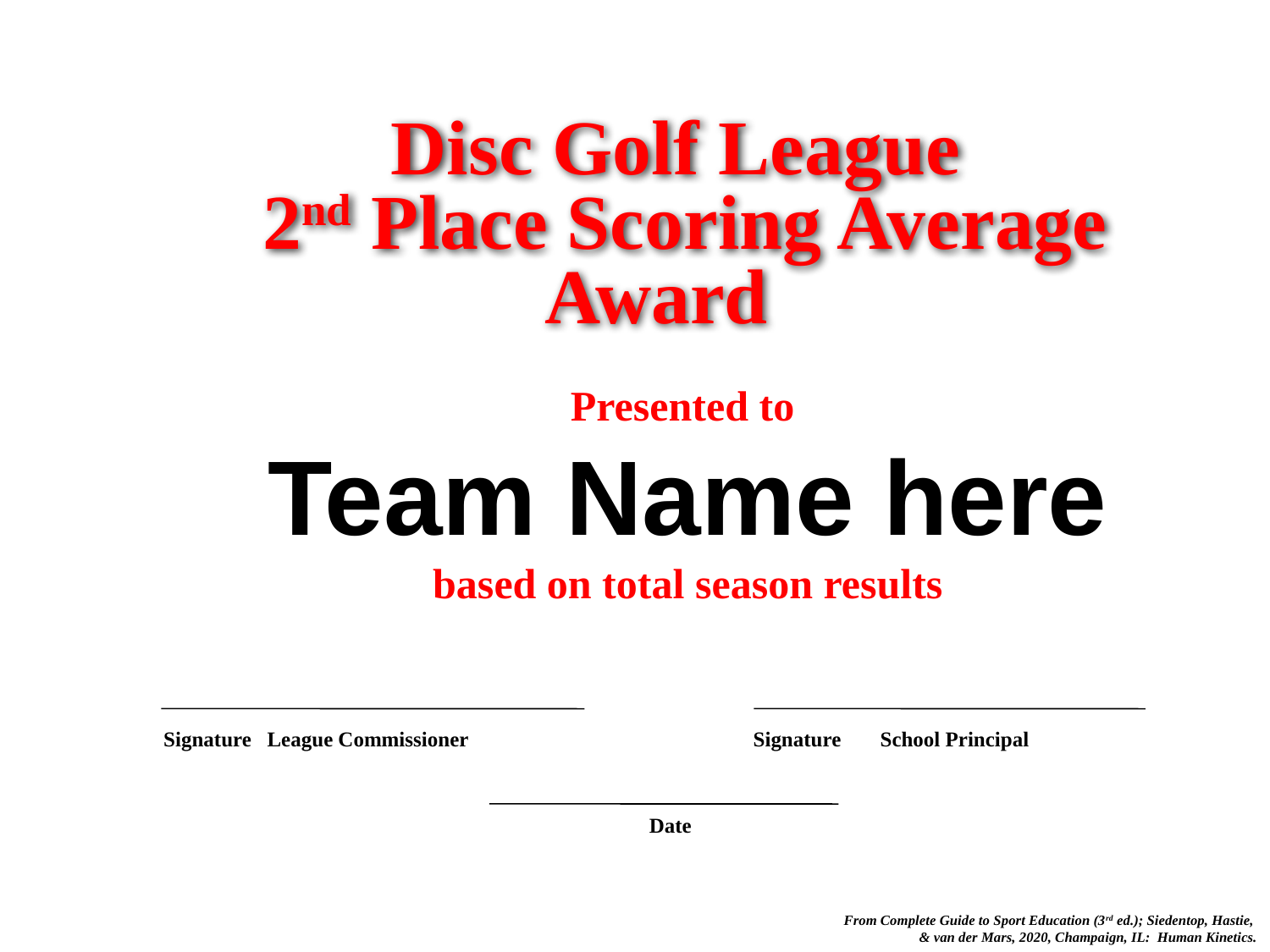

Disc Golf League
2nd Place Scoring Average
Award
Presented to
Team Name here
based on total season results

Signature   League Commissioner
Signature	School Principal

Date
From Complete Guide to Sport Education (3rd ed.); Siedentop, Hastie,
& van der Mars, 2020, Champaign, IL:  Human Kinetics.